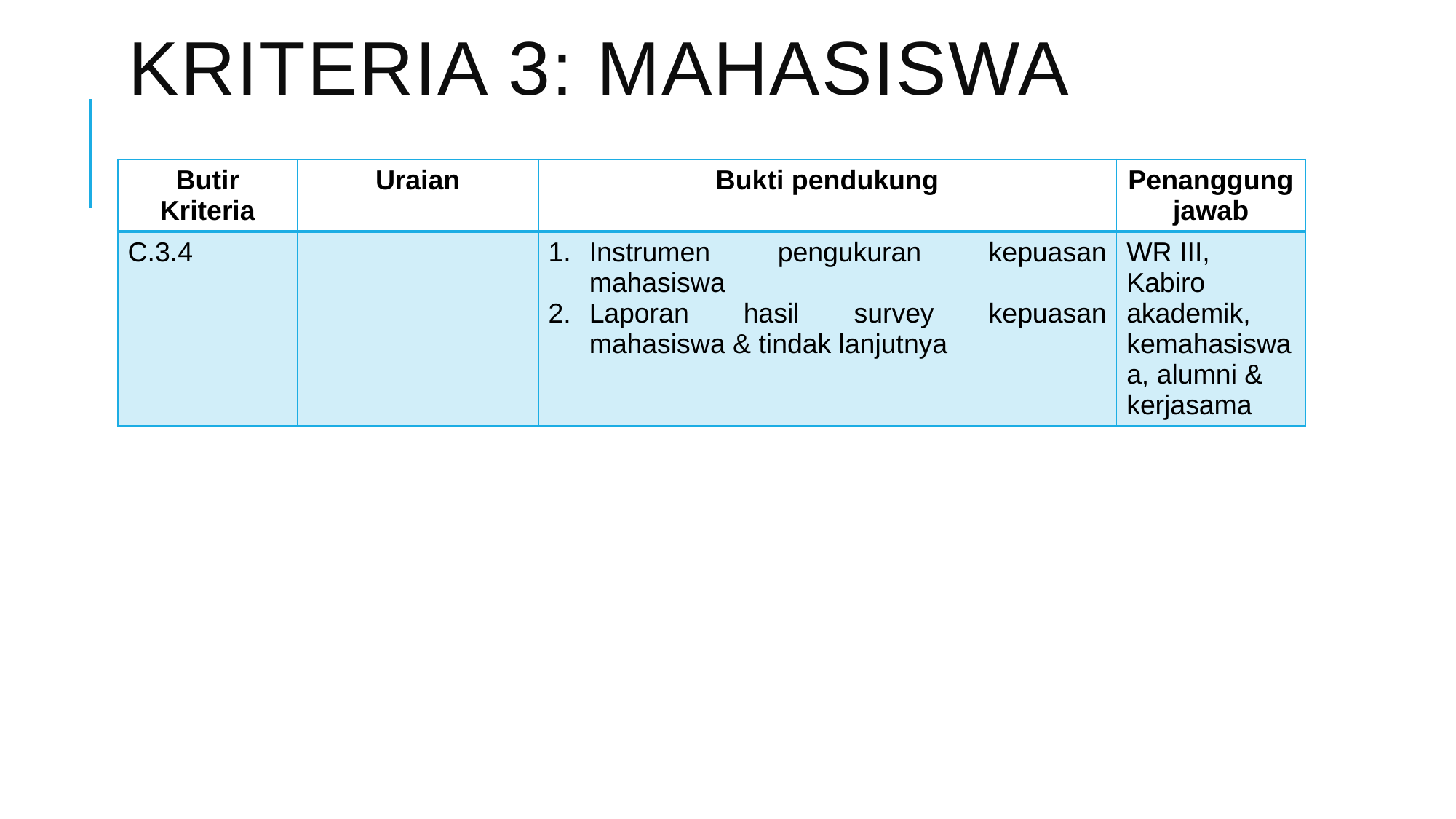

# Kriteria 3: mahasiswa
| Butir Kriteria | Uraian | Bukti pendukung | Penanggung jawab |
| --- | --- | --- | --- |
| C.3.4 |  | Instrumen pengukuran kepuasan mahasiswa Laporan hasil survey kepuasan mahasiswa & tindak lanjutnya | WR III, Kabiro akademik, kemahasiswaa, alumni & kerjasama |